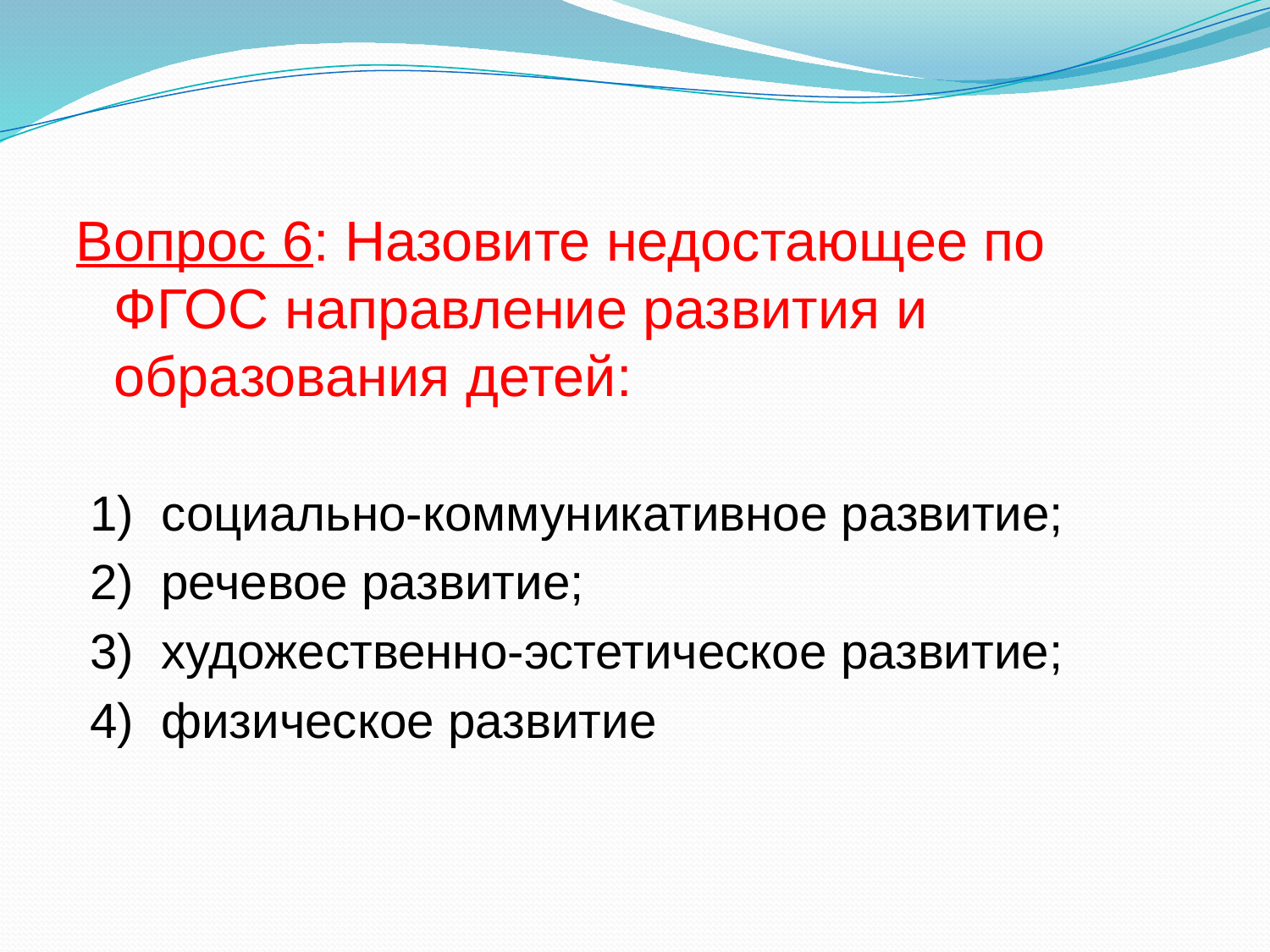

#

Вопрос 6: Назовите недостающее по ФГОС направление развития и образования детей:

 1)  социально-коммуникативное развитие;
 2)  речевое развитие;
 3)  художественно-эстетическое развитие;
 4)  физическое развитие